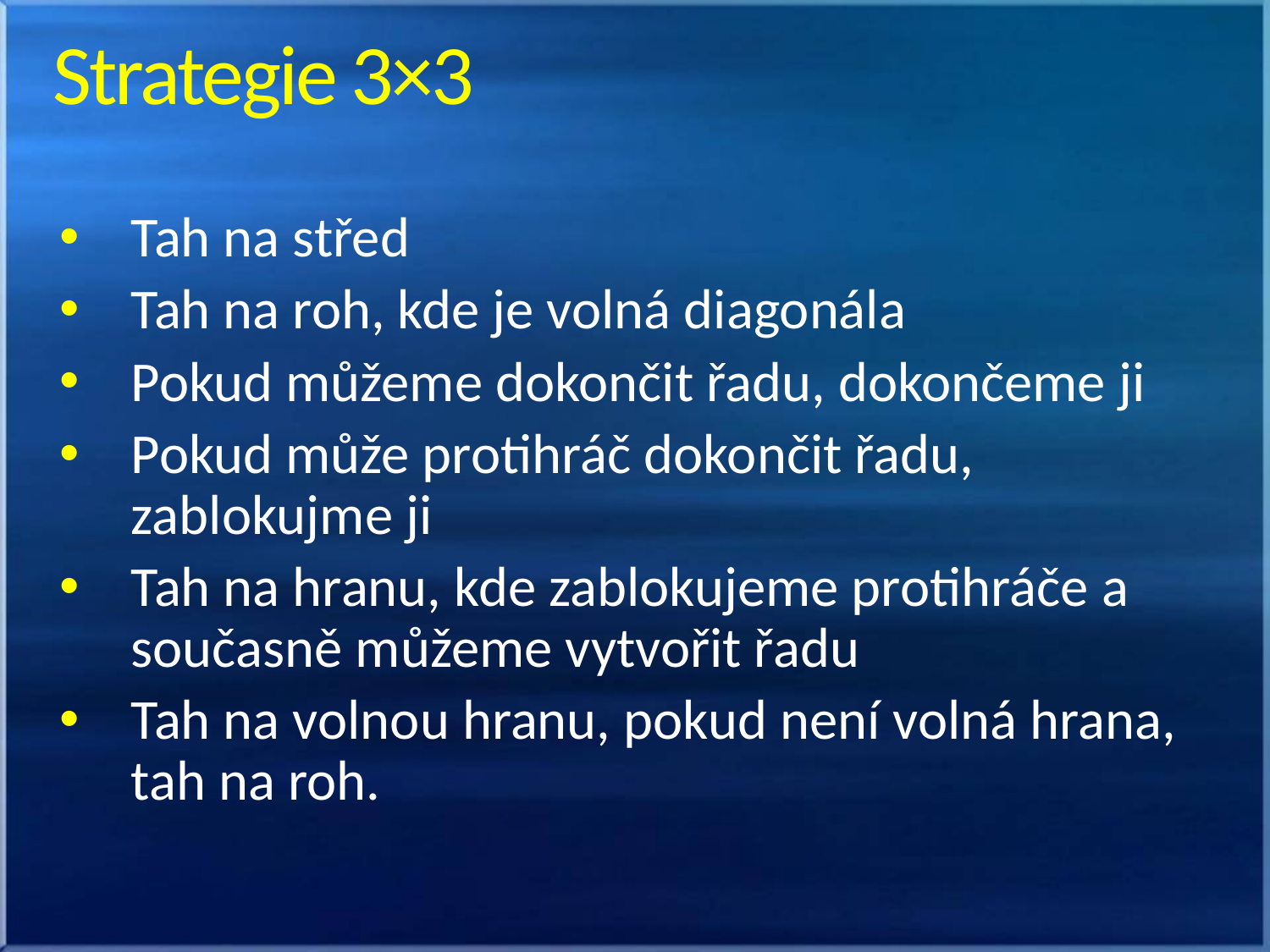

# Strategie 3×3
Tah na střed
Tah na roh, kde je volná diagonála
Pokud můžeme dokončit řadu, dokončeme ji
Pokud může protihráč dokončit řadu, zablokujme ji
Tah na hranu, kde zablokujeme protihráče a současně můžeme vytvořit řadu
Tah na volnou hranu, pokud není volná hrana, tah na roh.